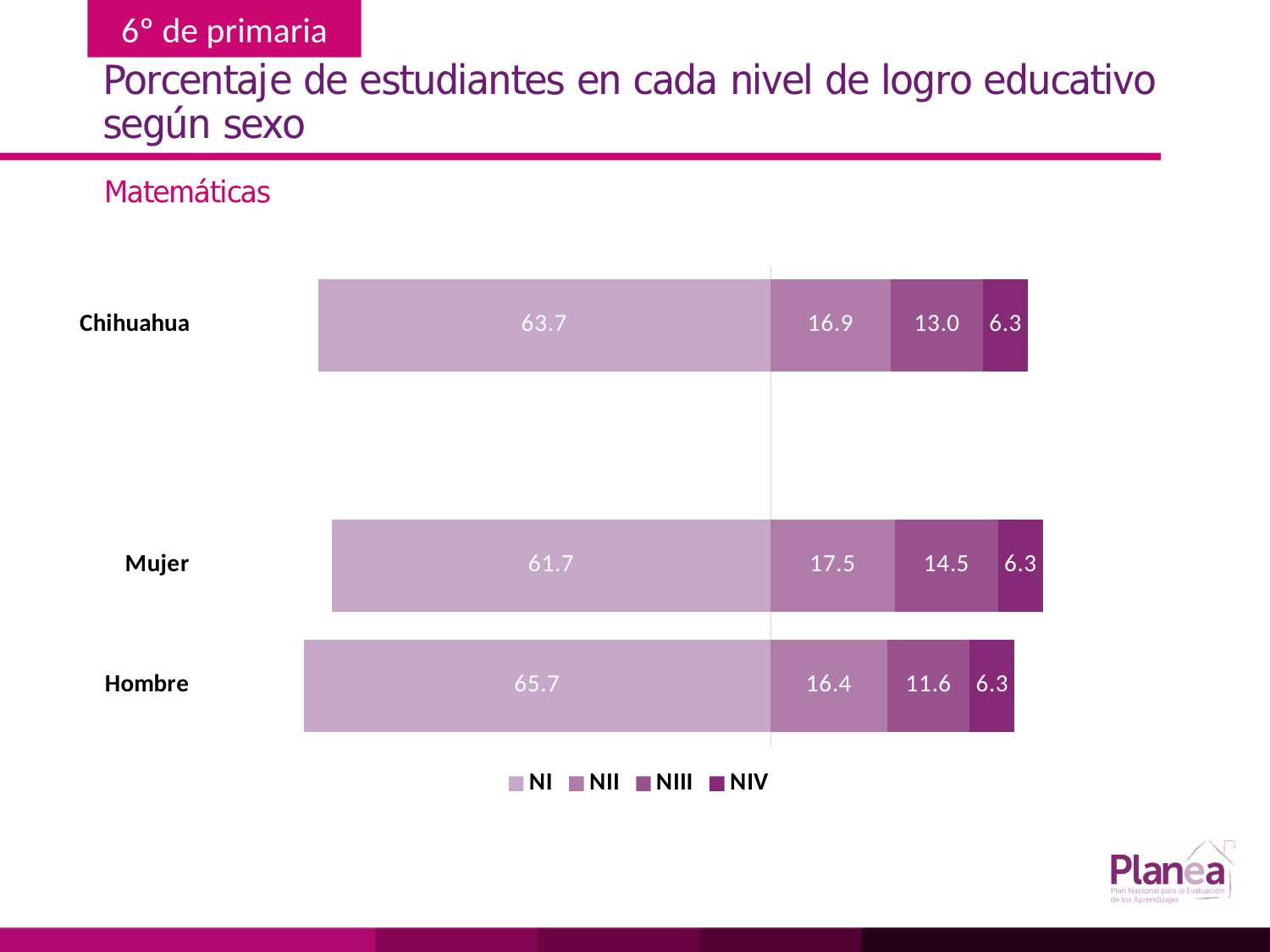

# Porcentaje de estudiantes en cada nivel de logro educativo según sexo

Matemáticas

### Chart

| Category |  |  |  |  |
|---|---|---|---|---|
| Hombre | -65.7 | 16.4 | 11.6 | 6.3 |
| Mujer | -61.7 | 17.5 | 14.5 | 6.3 |
|  | None | None | None | None |
| Chihuahua | -63.7 | 16.9 | 13.0 | 6.3 |